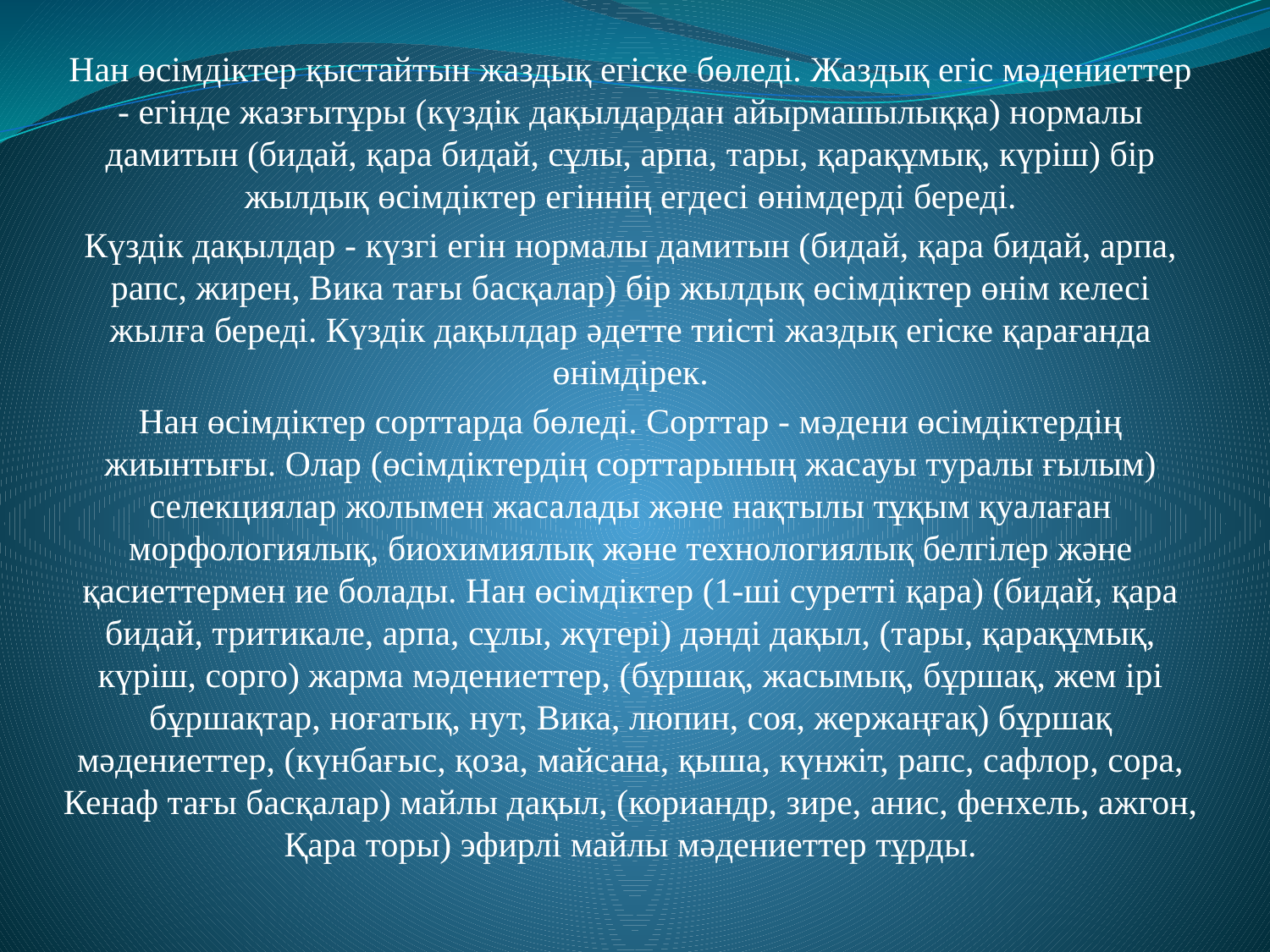

Нан өсiмдiктер қыстайтын жаздық егiске бөледi. Жаздық егiс мәдениеттер - егiнде жазғытұры (күздiк дақылдардан айырмашылыққа) нормалы дамитын (бидай, қара бидай, сұлы, арпа, тары, қарақұмық, күрiш) бiр жылдық өсiмдiктер егiннiң егдесi өнiмдердi бередi.
Күздiк дақылдар - күзгi егiн нормалы дамитын (бидай, қара бидай, арпа, рапс, жирен, Вика тағы басқалар) бiр жылдық өсiмдiктер өнiм келесi жылға бередi. Күздiк дақылдар әдетте тиiстi жаздық егiске қарағанда өнiмдiрек.
Нан өсiмдiктер сорттарда бөледi. Сорттар - мәдени өсiмдiктердiң жиынтығы. Олар (өсiмдiктердiң сорттарының жасауы туралы ғылым) селекциялар жолымен жасалады және нақтылы тұқым қуалаған морфологиялық, биохимиялық және технологиялық белгiлер және қасиеттермен ие болады. Нан өсiмдiктер (1-шi суреттi қара) (бидай, қара бидай, тритикале, арпа, сұлы, жүгерi) дәндi дақыл, (тары, қарақұмық, күрiш, сорго) жарма мәдениеттер, (бұршақ, жасымық, бұршақ, жем iрi бұршақтар, ноғатық, нут, Вика, люпин, соя, жержаңғақ) бұршақ мәдениеттер, (күнбағыс, қоза, майсана, қыша, күнжiт, рапс, сафлор, сора, Кенаф тағы басқалар) майлы дақыл, (кориандр, зире, анис, фенхель, ажгон, Қара торы) эфирлi майлы мәдениеттер тұрды.